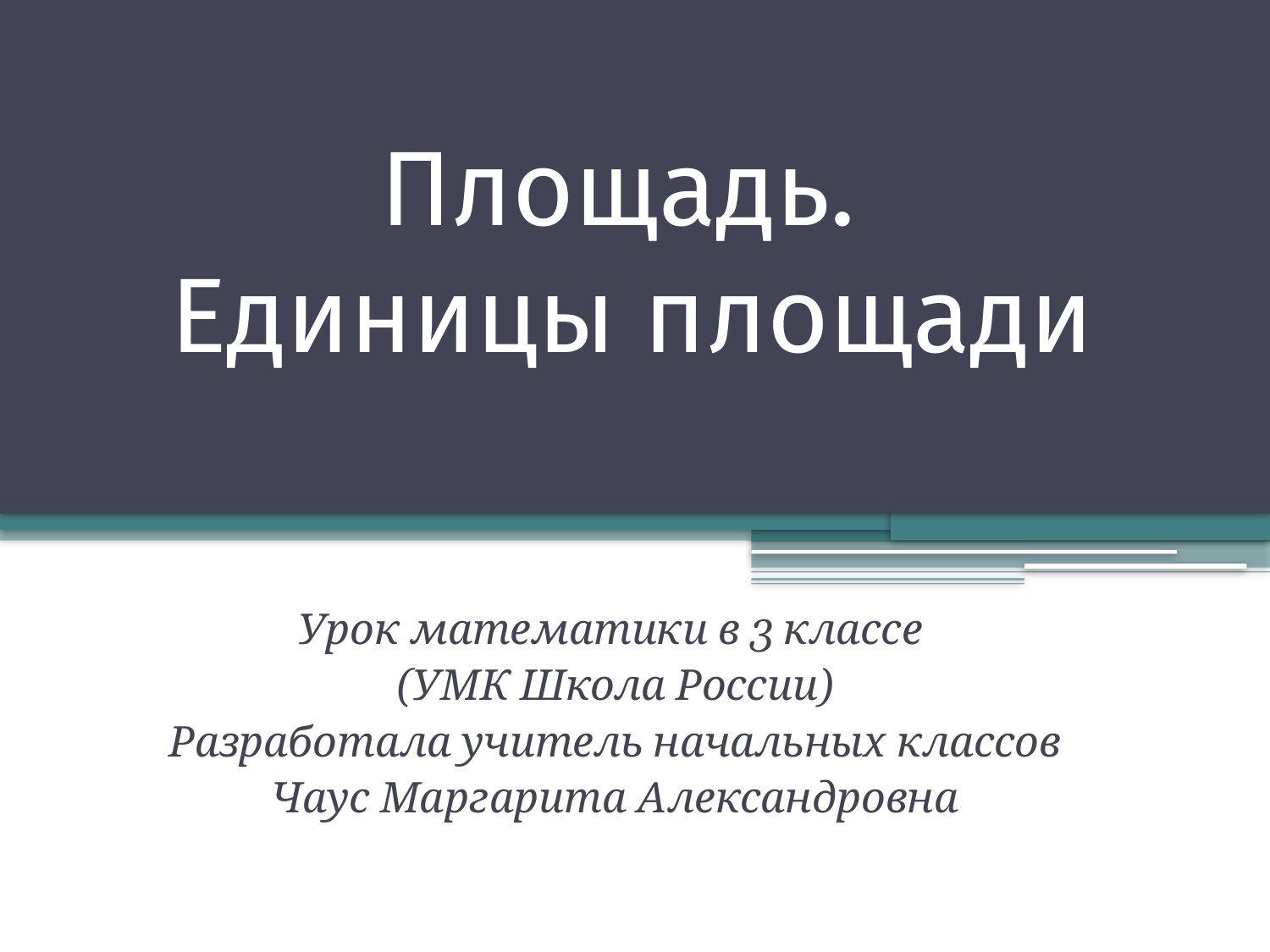

# Площадь. Единицы площади
Урок математики в 3 классе
(УМК Школа России)
Разработала учитель начальных классов
 Чаус Маргарита Александровна